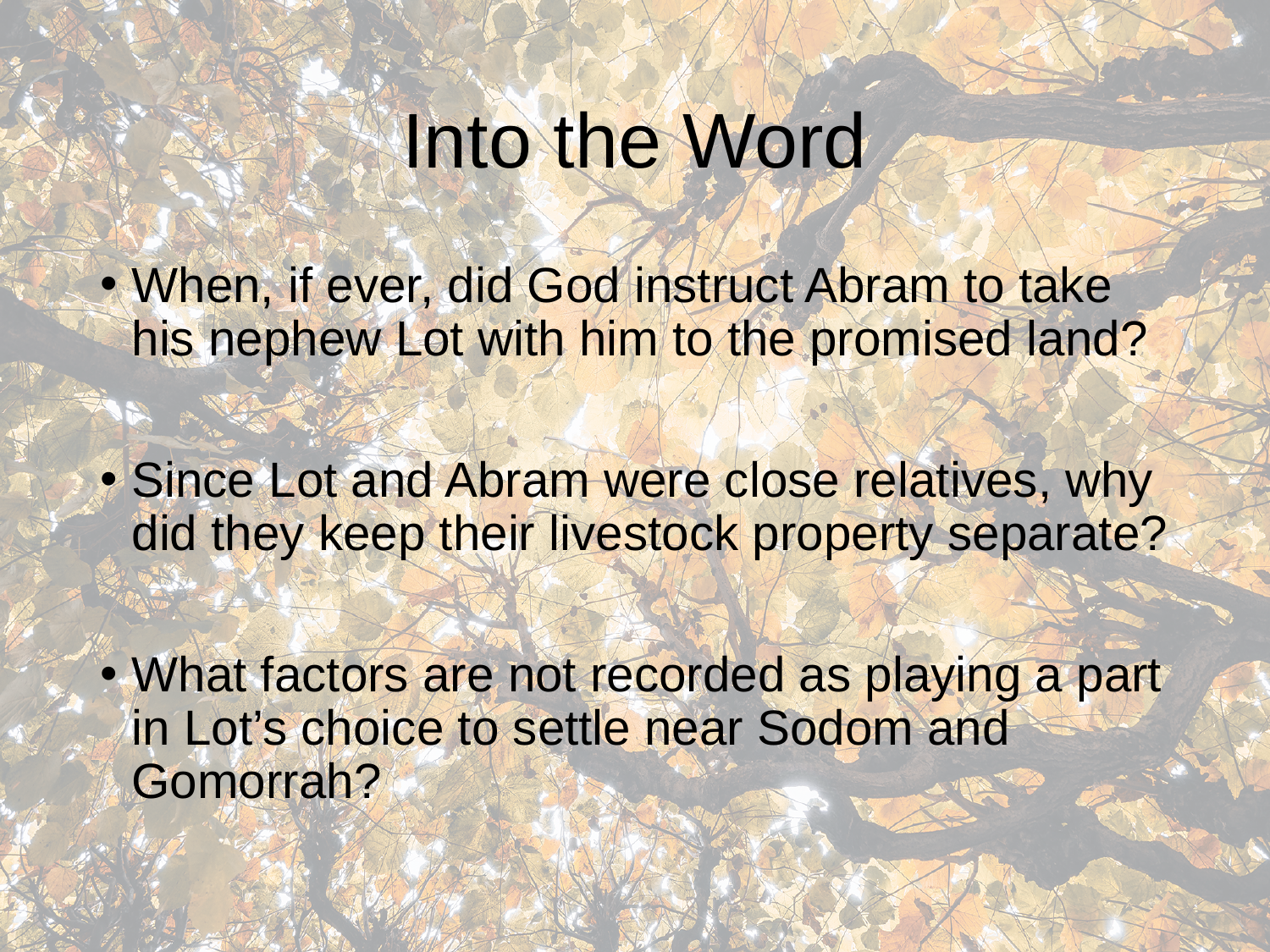

# Into the Word
When, if ever, did God instruct Abram to take his nephew Lot with him to the promised land?

Since Lot and Abram were close relatives, why did they keep their livestock property separate?

What factors are not recorded as playing a part in Lot’s choice to settle near Sodom and Gomorrah?